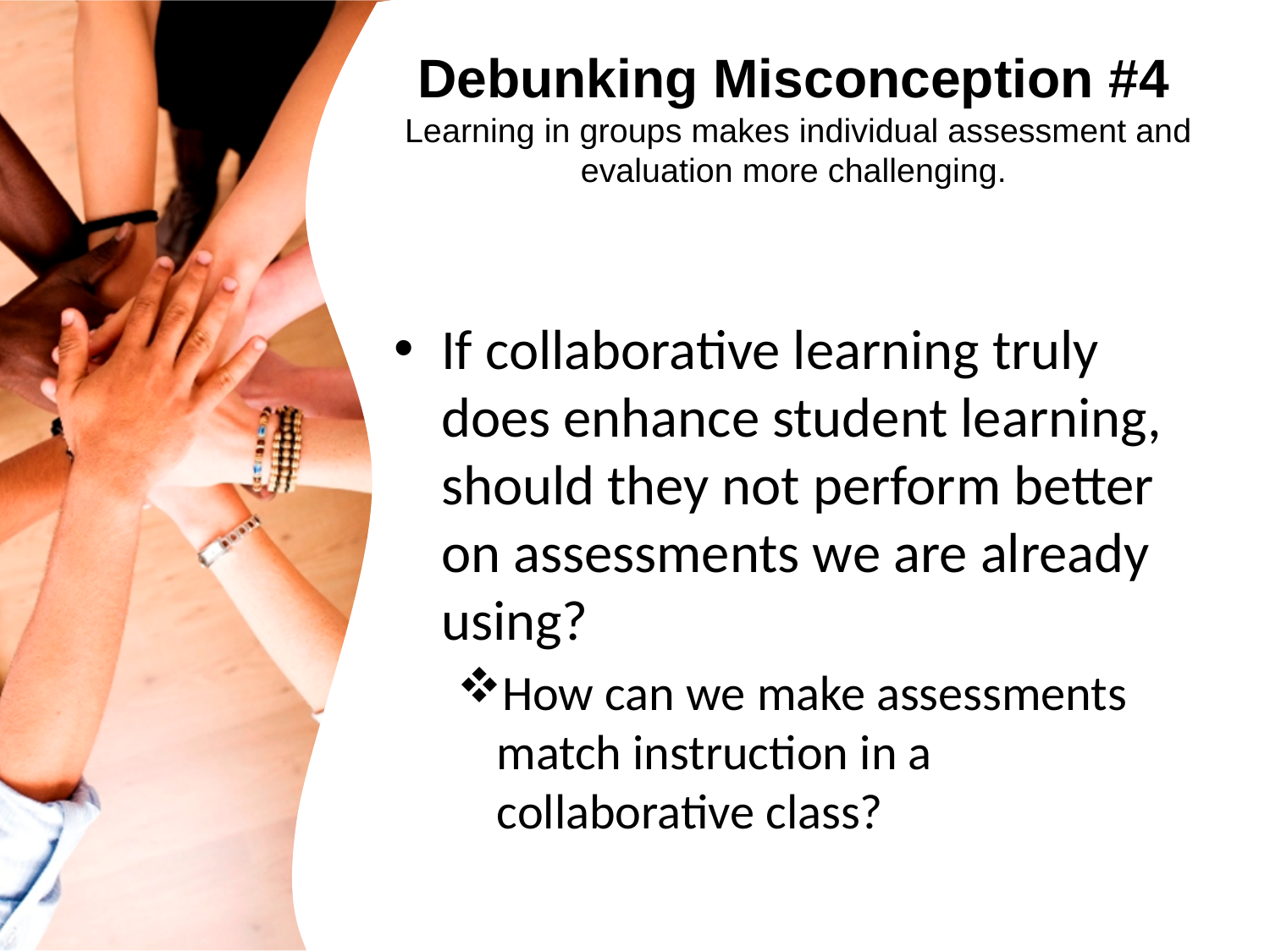

# Debunking Misconception #4 Learning in groups makes individual assessment and evaluation more challenging.
If collaborative learning truly does enhance student learning, should they not perform better on assessments we are already using?
How can we make assessments match instruction in a collaborative class?